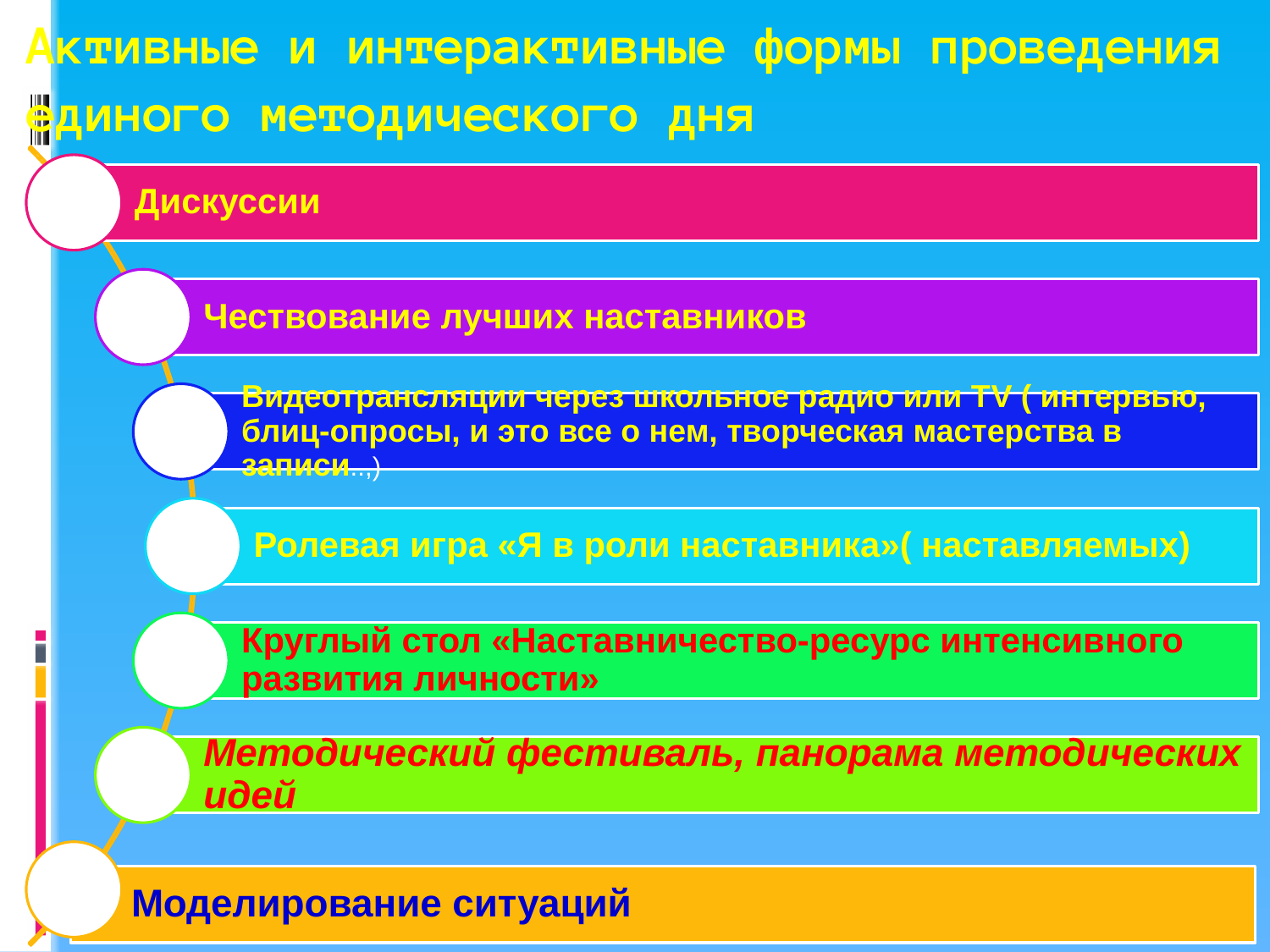

# Активные и интерактивные формы проведения единого методического дня
Дискуссии
Чествование лучших наставников
Видеотрансляции через школьное радио или ТV ( интервью, блиц-опросы, и это все о нем, творческая мастерства в записи..,)
Ролевая игра «Я в роли наставника»( наставляемых)
Круглый стол «Наставничество-ресурс интенсивного развития личности»
Методический фестиваль, панорама методических идей
Моделирование ситуаций